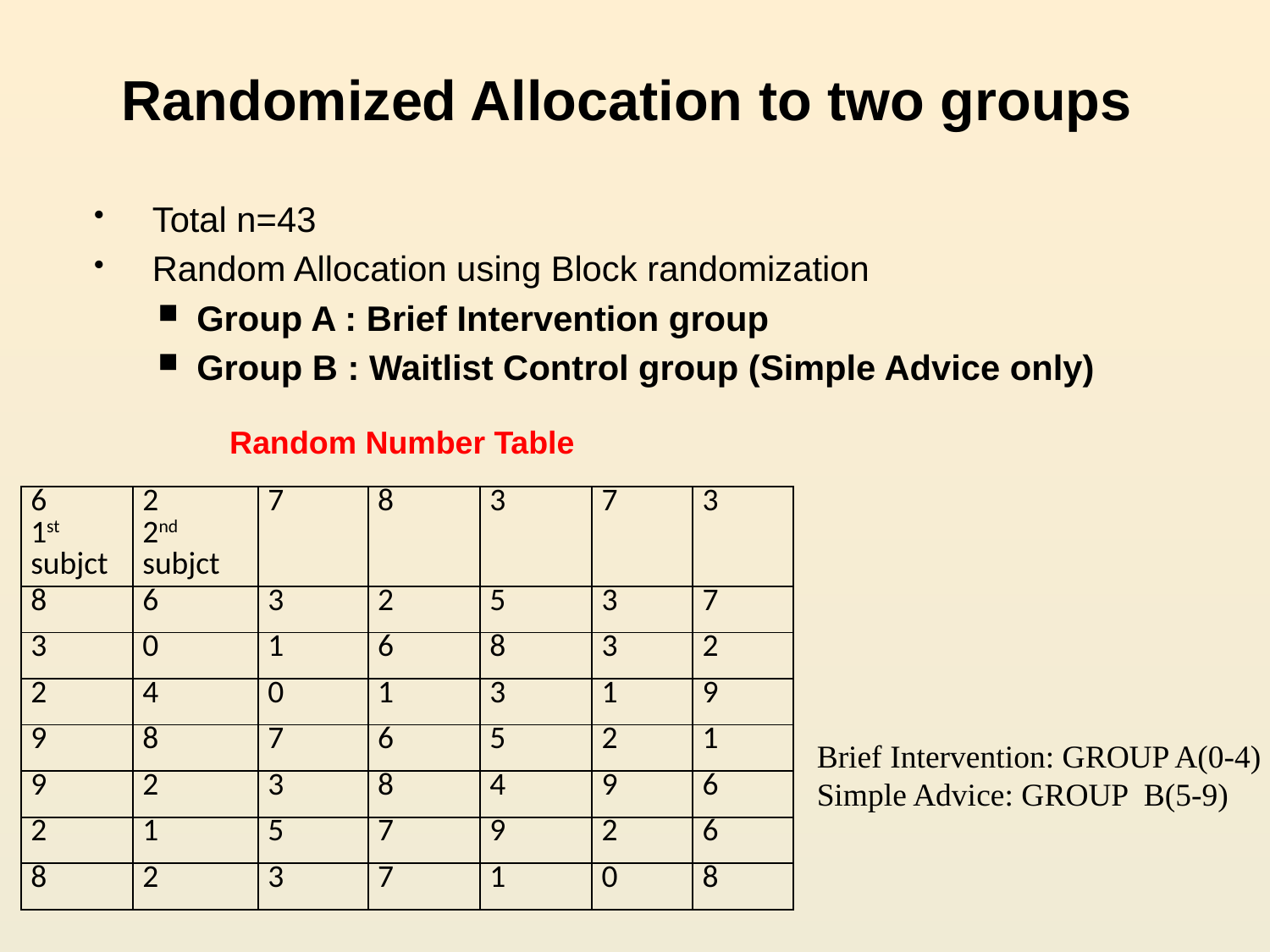

# Randomized Allocation to two groups
Total n=43
Random Allocation using Block randomization
Group A : Brief Intervention group
Group B : Waitlist Control group (Simple Advice only)

Random Number Table
| 6 1st subjct | 2 2nd subjct | 7 | 8 | 3 | 7 | 3 |
| --- | --- | --- | --- | --- | --- | --- |
| 8 | 6 | 3 | 2 | 5 | 3 | 7 |
| 3 | 0 | 1 | 6 | 8 | 3 | 2 |
| 2 | 4 | 0 | 1 | 3 | 1 | 9 |
| 9 | 8 | 7 | 6 | 5 | 2 | 1 |
| 9 | 2 | 3 | 8 | 4 | 9 | 6 |
| 2 | 1 | 5 | 7 | 9 | 2 | 6 |
| 8 | 2 | 3 | 7 | 1 | 0 | 8 |
Brief Intervention: GROUP A(0-4)
Simple Advice: GROUP  B(5-9)